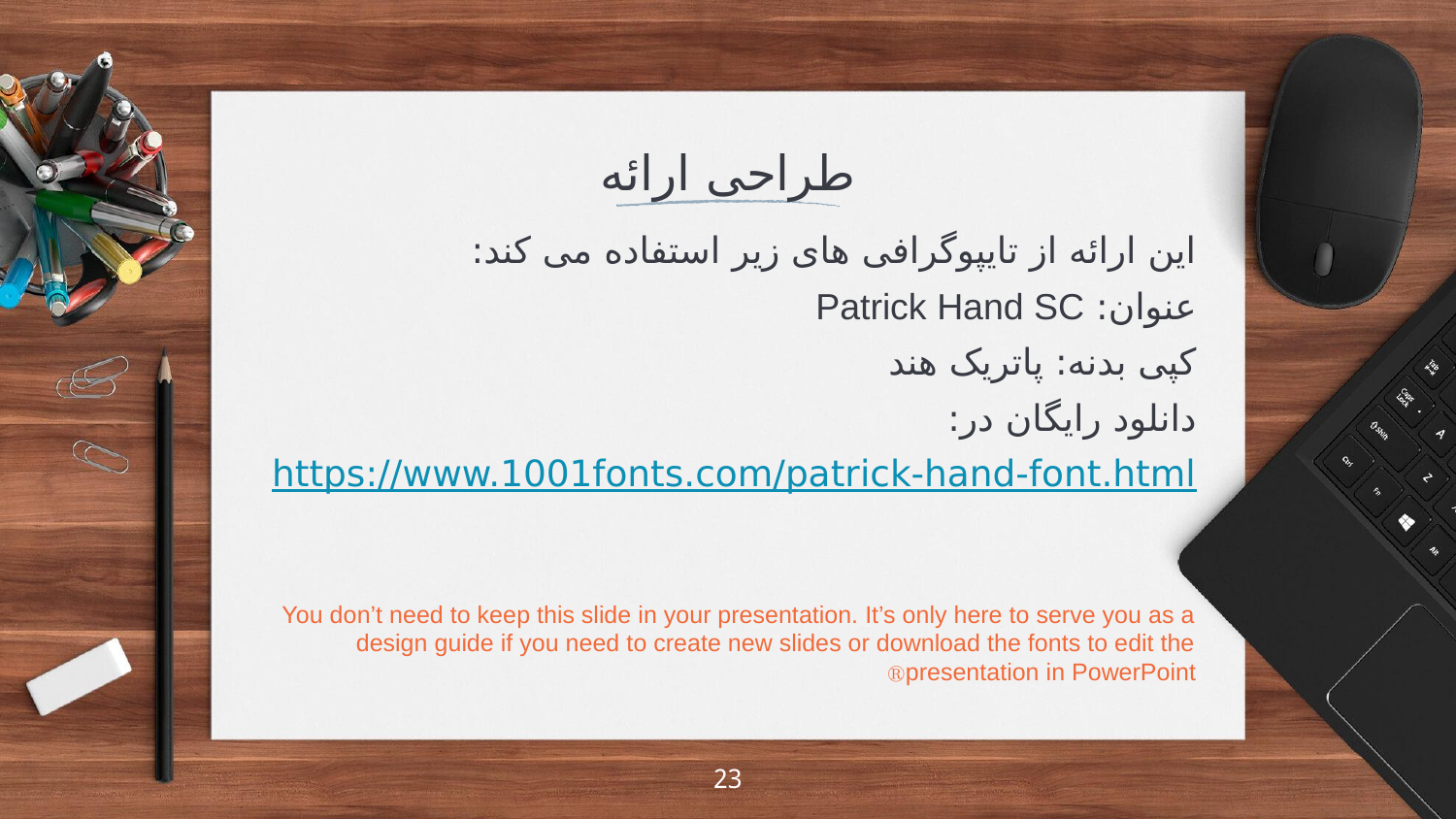

# طراحی ارائه
این ارائه از تایپوگرافی های زیر استفاده می کند:
عنوان: Patrick Hand SC
کپی بدنه: پاتریک هند
دانلود رایگان در:
https://www.1001fonts.com/patrick-hand-font.html

You don’t need to keep this slide in your presentation. It’s only here to serve you as a design guide if you need to create new slides or download the fonts to edit the presentation in PowerPoint®

23